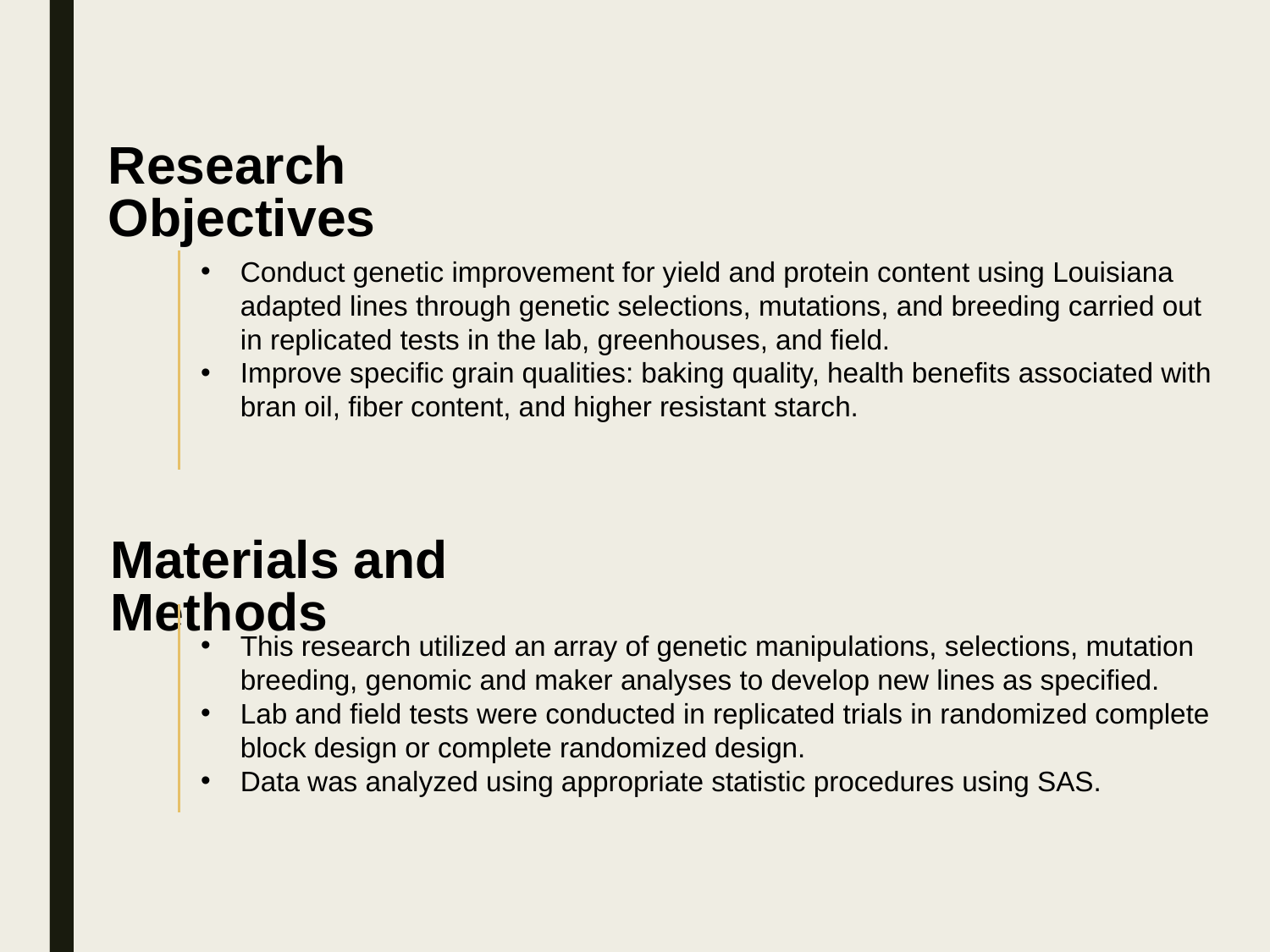

Research Objectives
Conduct genetic improvement for yield and protein content using Louisiana adapted lines through genetic selections, mutations, and breeding carried out in replicated tests in the lab, greenhouses, and field.
Improve specific grain qualities: baking quality, health benefits associated with bran oil, fiber content, and higher resistant starch.

Materials and Methods
This research utilized an array of genetic manipulations, selections, mutation breeding, genomic and maker analyses to develop new lines as specified.
Lab and field tests were conducted in replicated trials in randomized complete block design or complete randomized design.
Data was analyzed using appropriate statistic procedures using SAS.